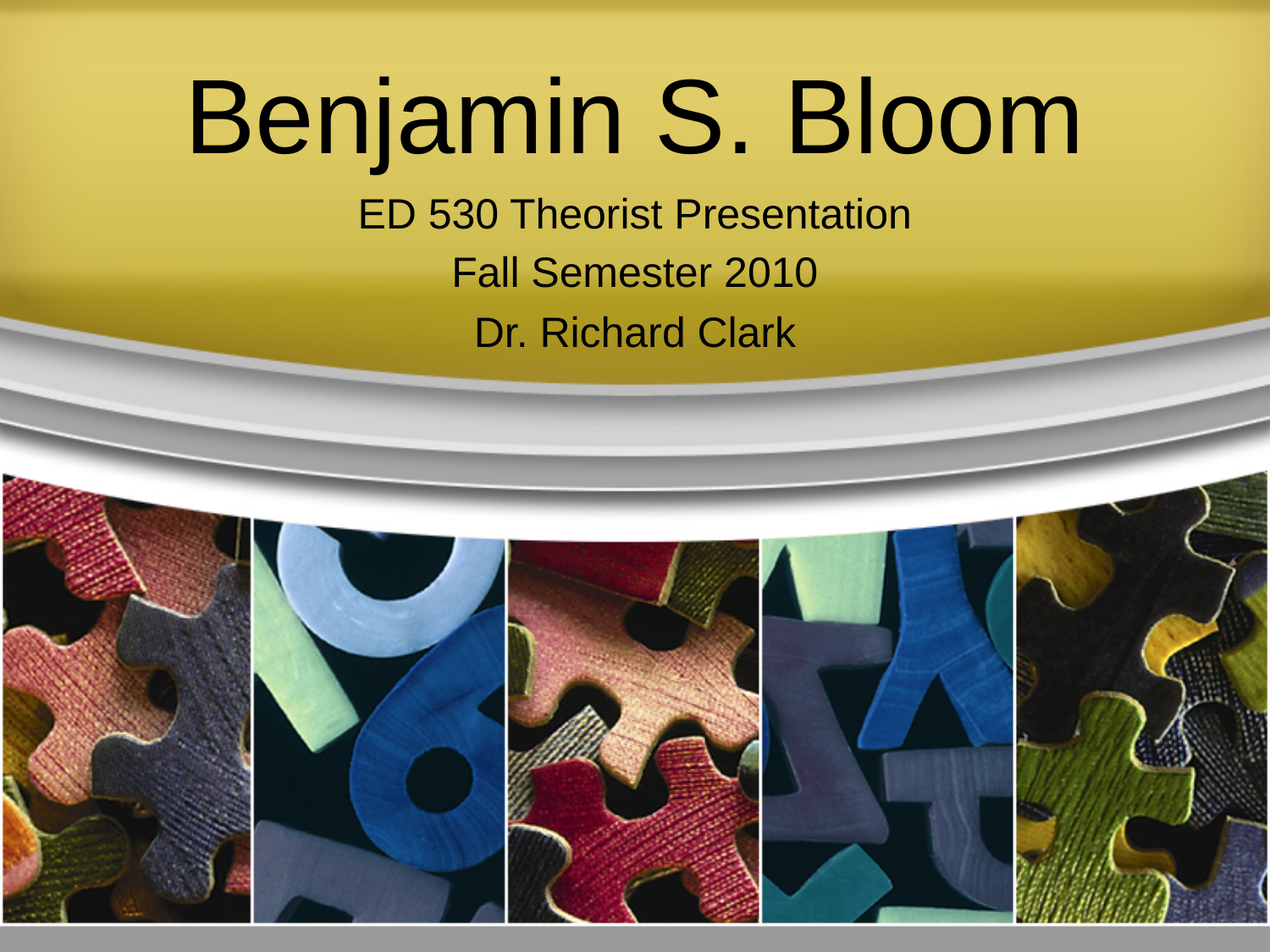

# Benjamin S. Bloom
ED 530 Theorist Presentation
Fall Semester 2010
Dr. Richard Clark